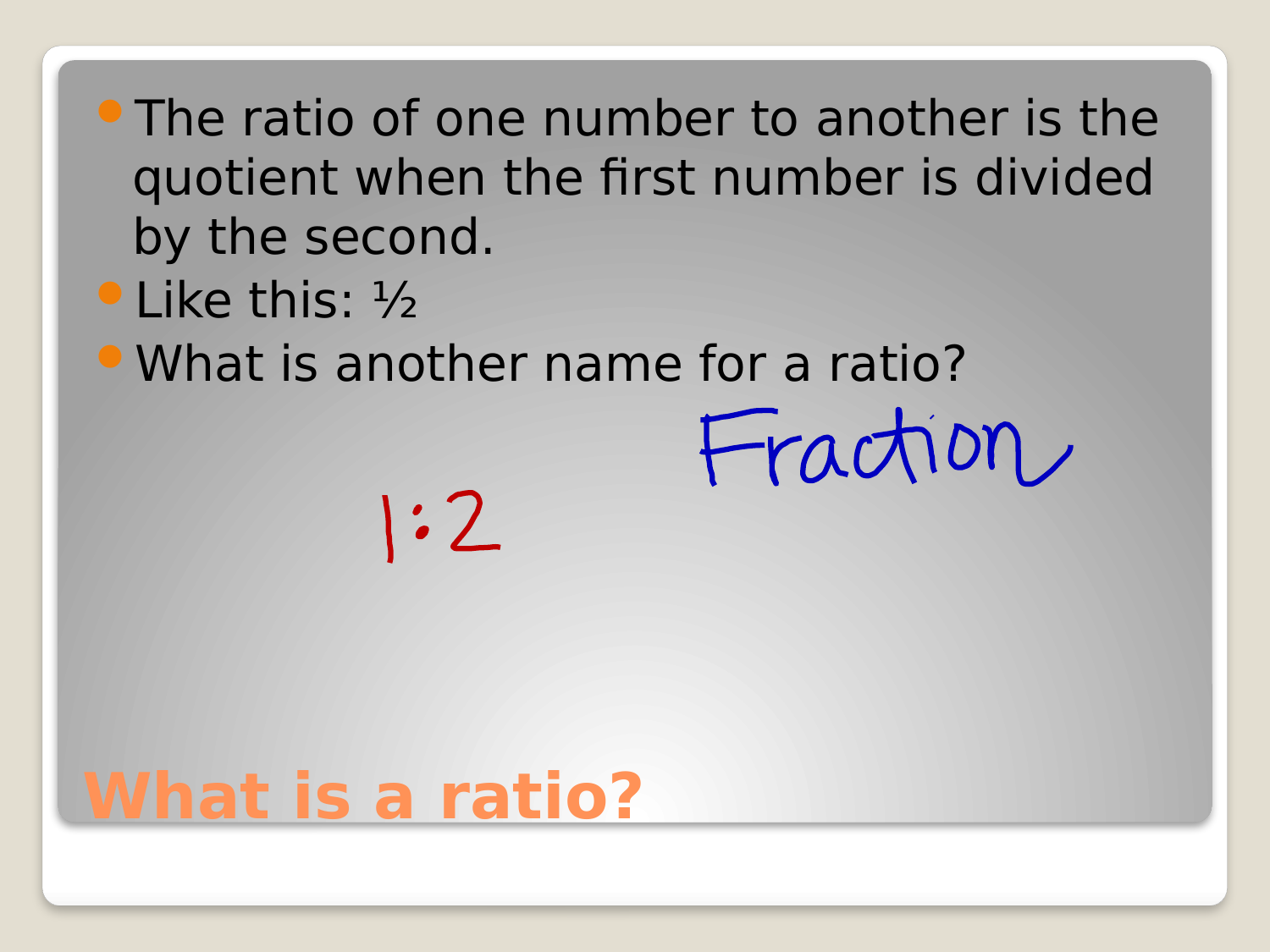

The ratio of one number to another is the quotient when the first number is divided by the second.
Like this: ½
What is another name for a ratio?

# What is a ratio?